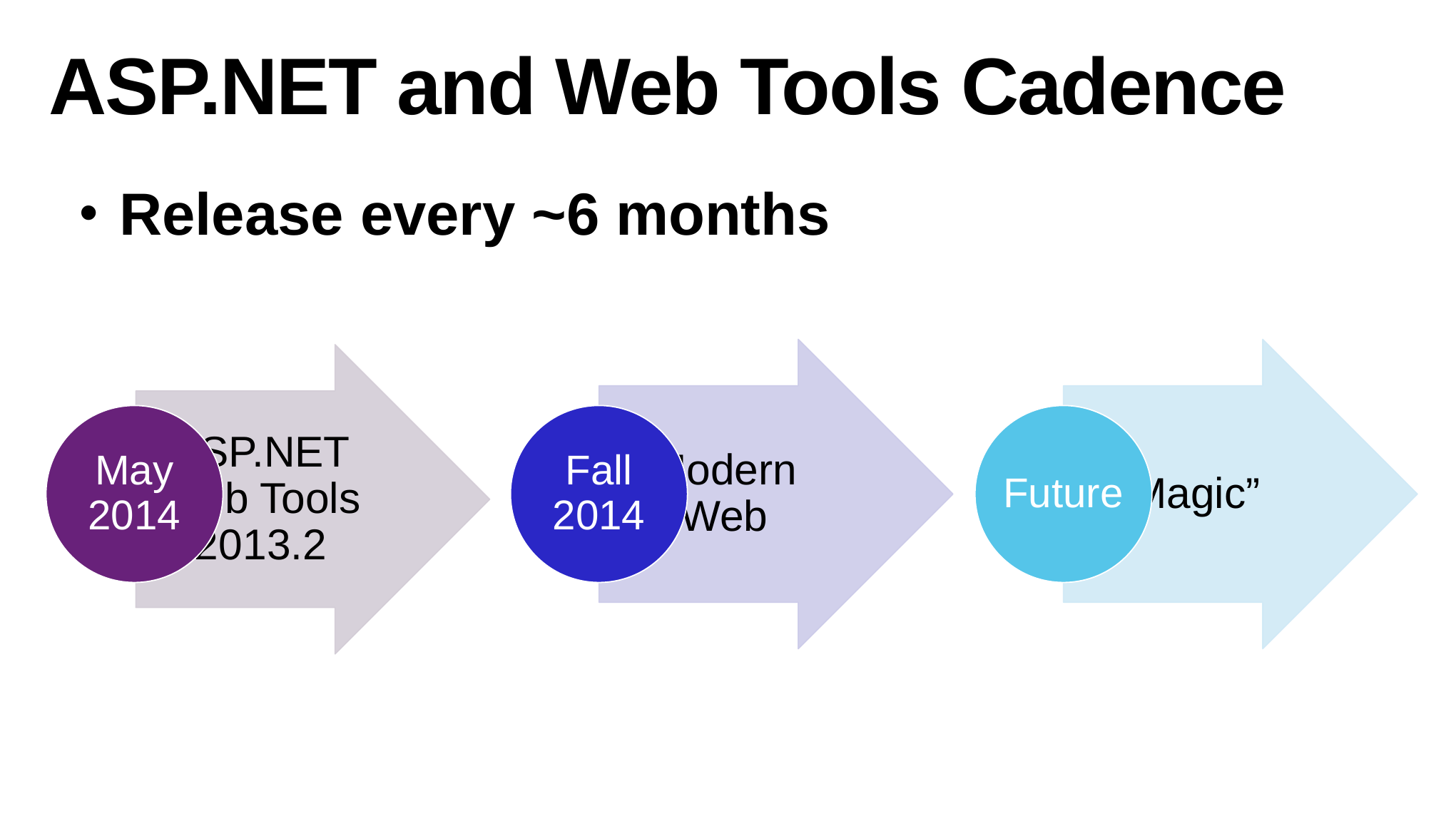

# ASP.NET and Web Tools Cadence
Release every ~6 months
ASP.NET
Web Tools
2013.2
May
2014
Modern
Web
Fall
2014
“Magic”
Future